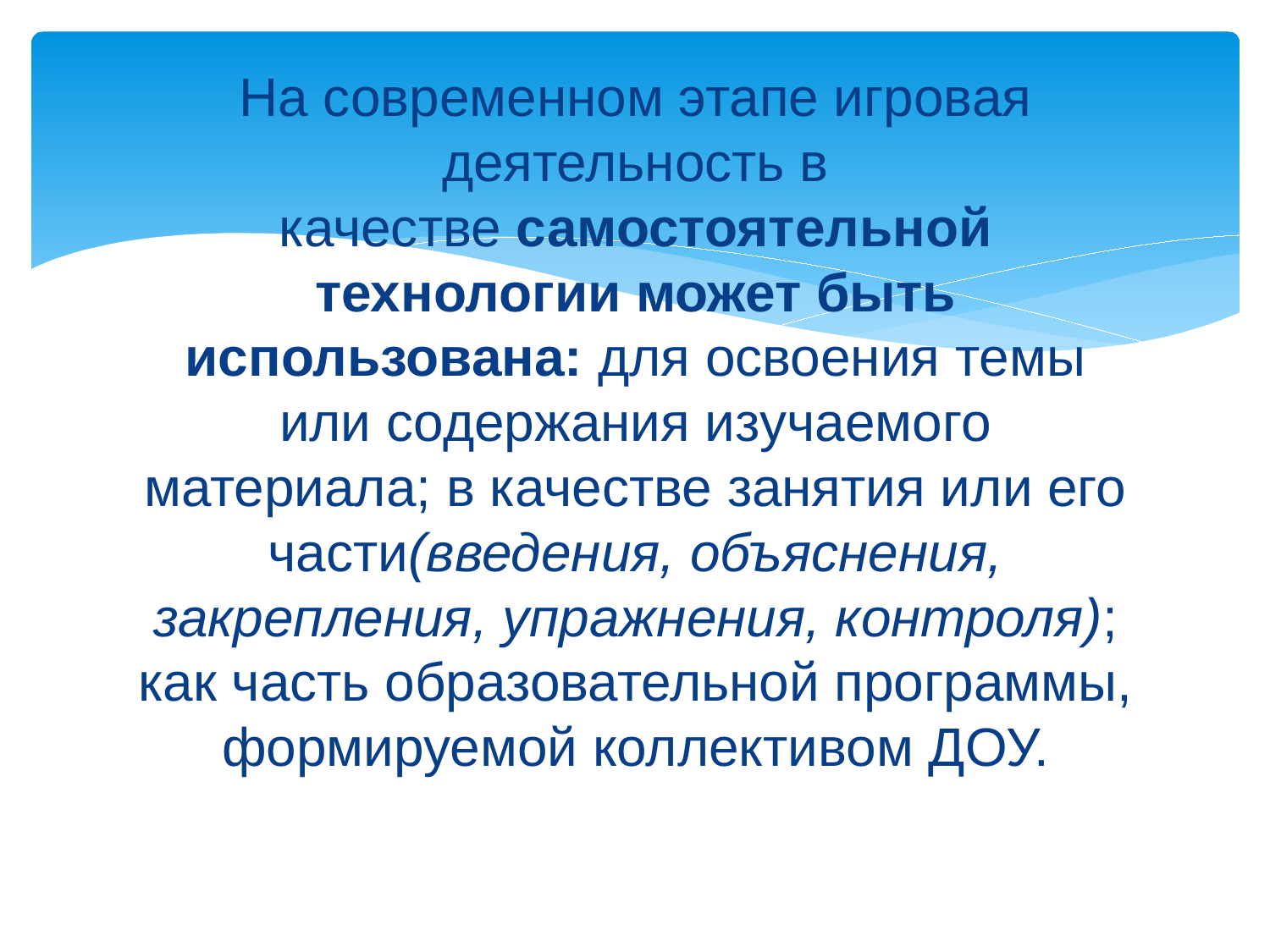

#
На современном этапе игровая деятельность в качестве самостоятельной технологии может быть использована: для освоения темы или содержания изучаемого материала; в качестве занятия или его части(введения, объяснения, закрепления, упражнения, контроля); как часть образовательной программы, формируемой коллективом ДОУ.